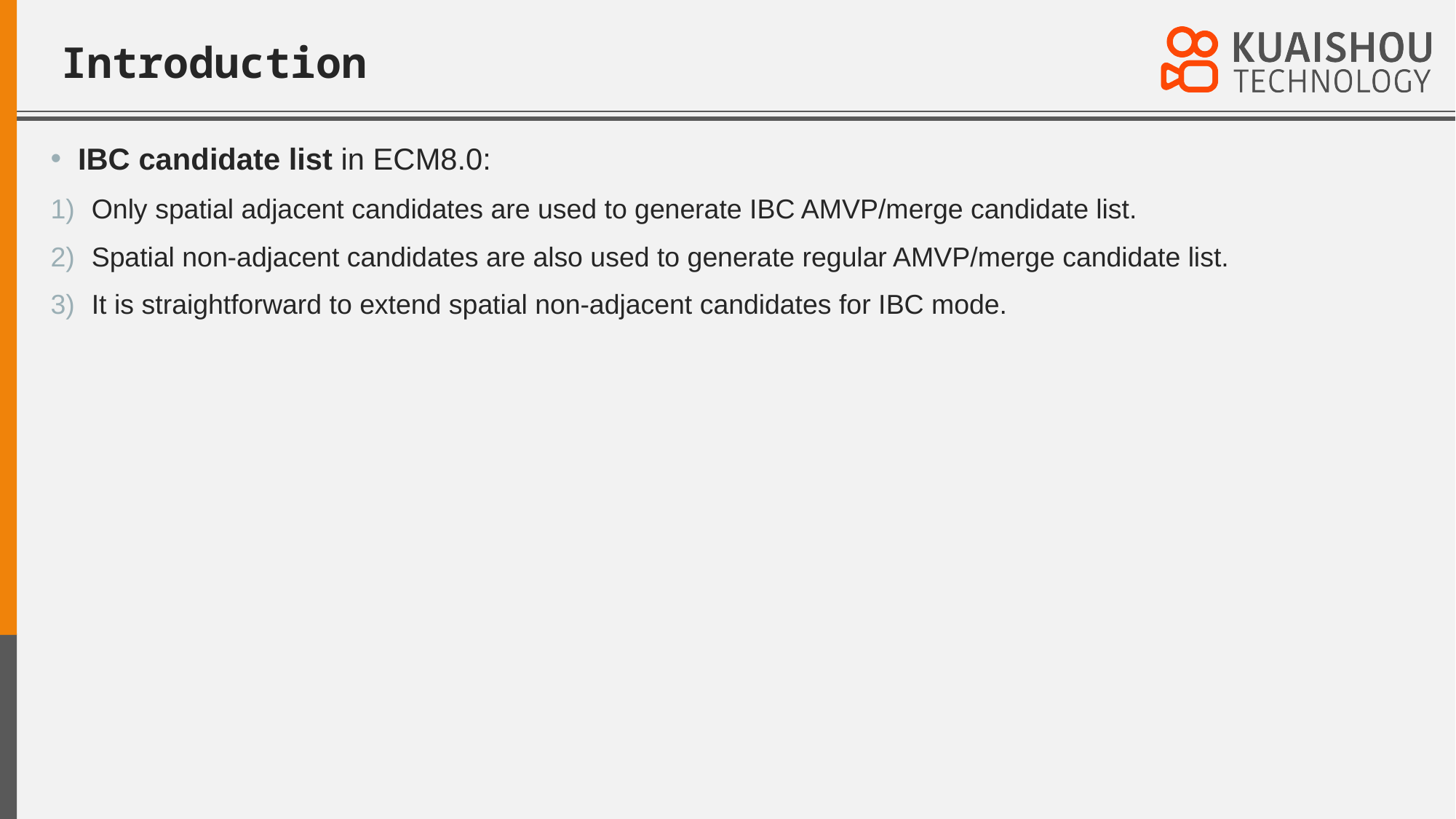

# Introduction
IBC candidate list in ECM8.0:
Only spatial adjacent candidates are used to generate IBC AMVP/merge candidate list.
Spatial non-adjacent candidates are also used to generate regular AMVP/merge candidate list.
It is straightforward to extend spatial non-adjacent candidates for IBC mode.